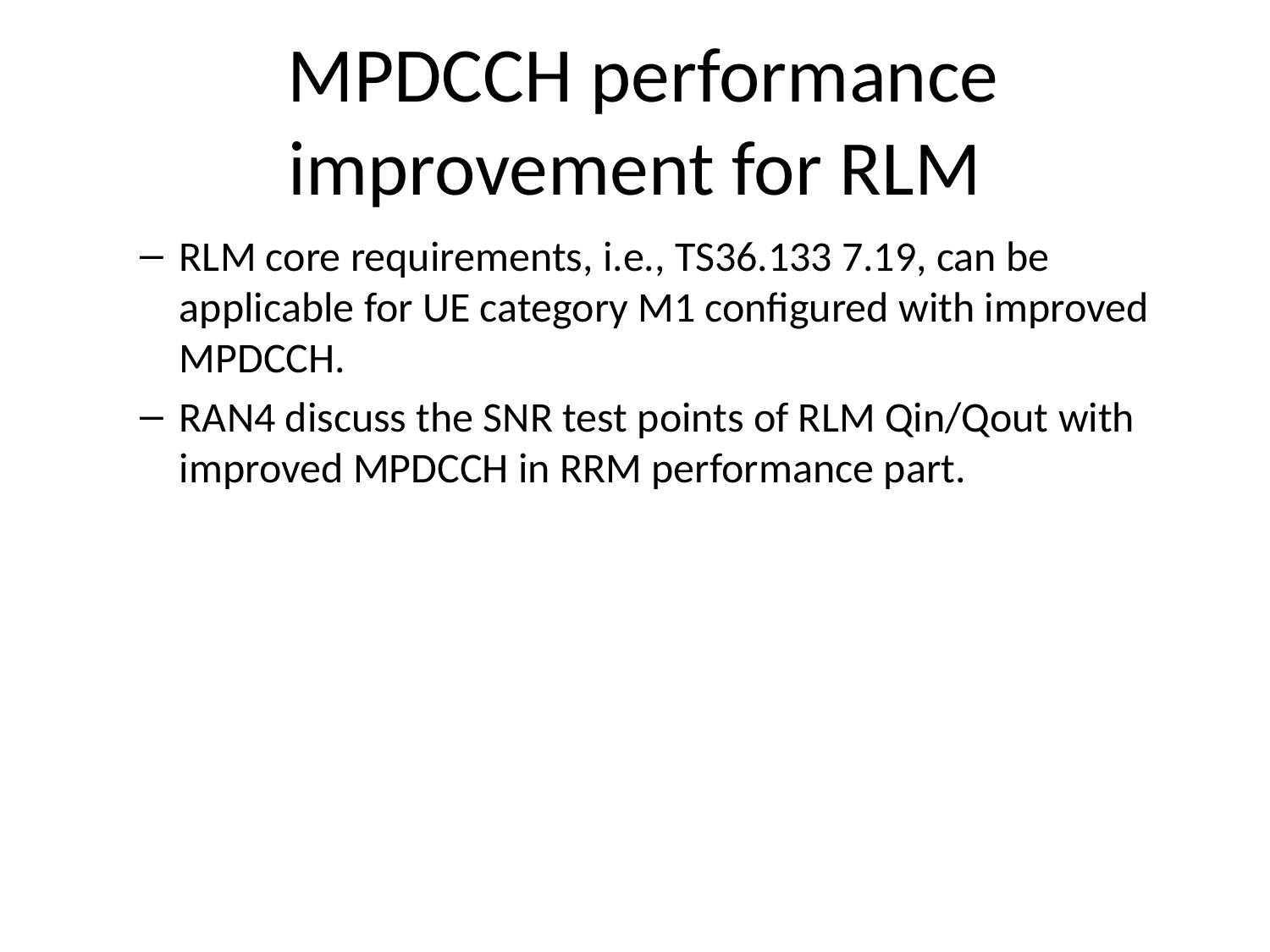

# MPDCCH performance improvement for RLM
RLM core requirements, i.e., TS36.133 7.19, can be applicable for UE category M1 configured with improved MPDCCH.
RAN4 discuss the SNR test points of RLM Qin/Qout with improved MPDCCH in RRM performance part.